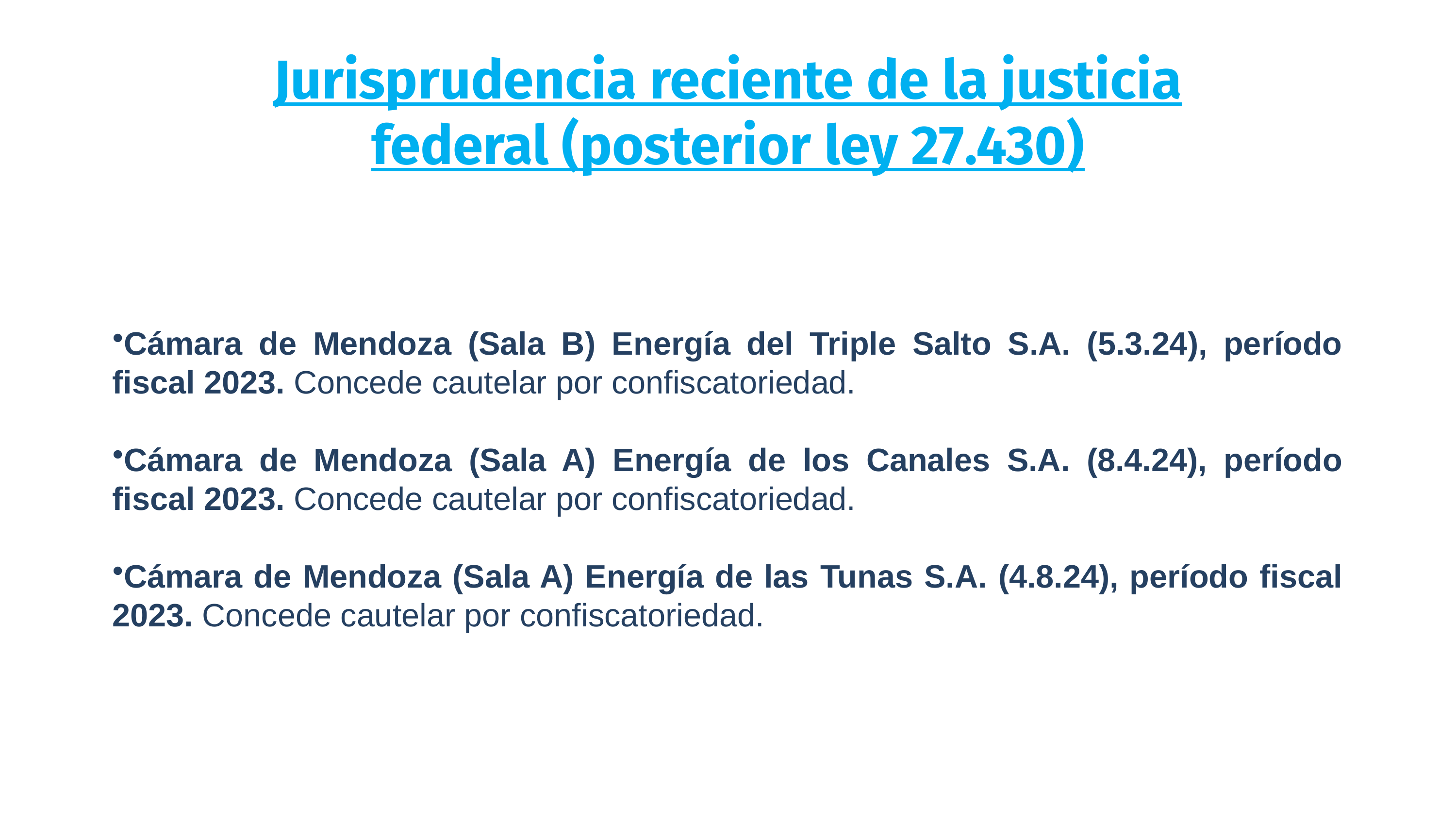

# Jurisprudencia reciente de la justicia federal (posterior ley 27.430)
Cámara de Mendoza (Sala B) Energía del Triple Salto S.A. (5.3.24), período fiscal 2023. Concede cautelar por confiscatoriedad.

Cámara de Mendoza (Sala A) Energía de los Canales S.A. (8.4.24), período fiscal 2023. Concede cautelar por confiscatoriedad.

Cámara de Mendoza (Sala A) Energía de las Tunas S.A. (4.8.24), período fiscal 2023. Concede cautelar por confiscatoriedad.